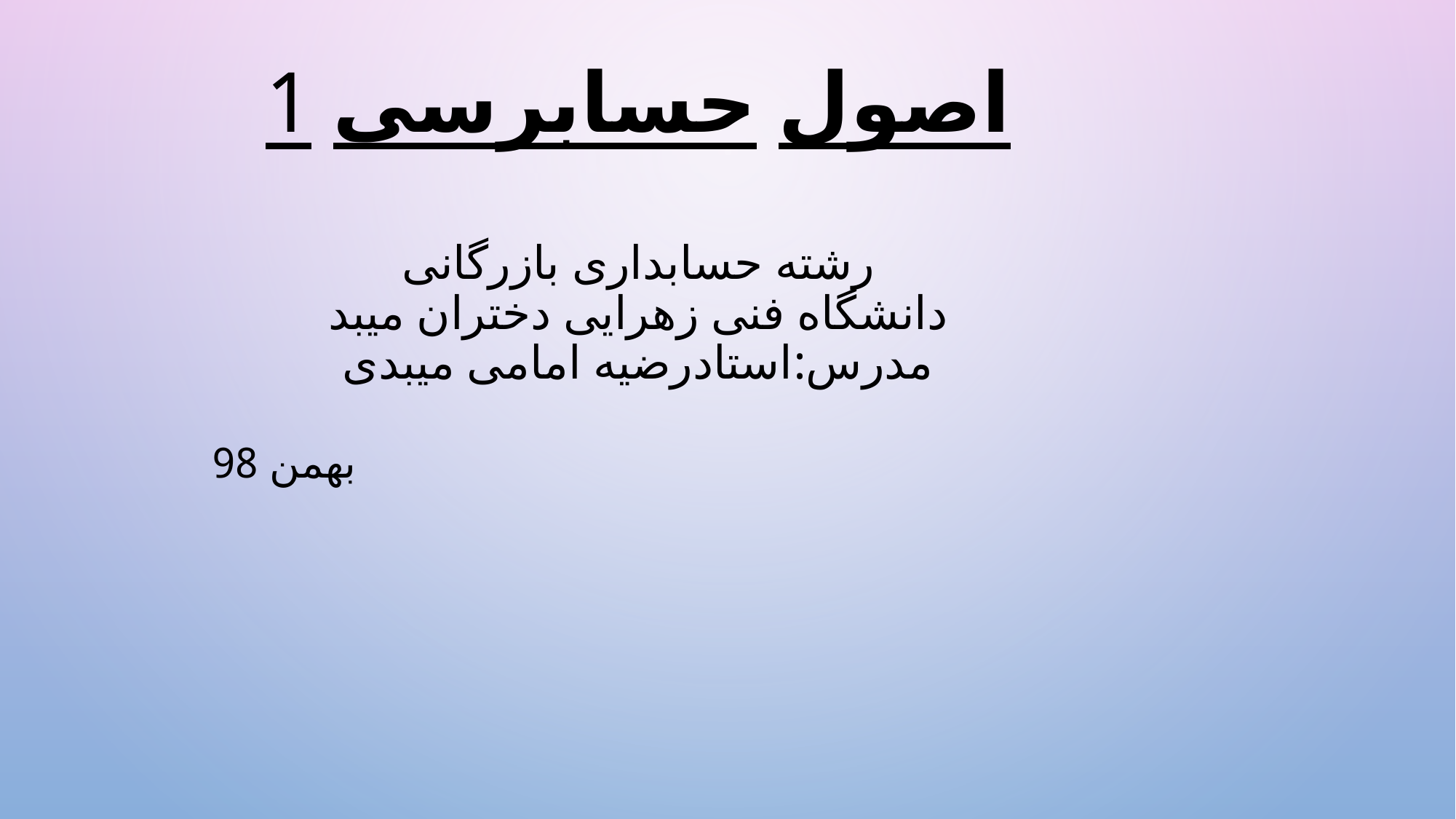

# اصول حسابرسی 1 رشته حسابداری بازرگانی دانشگاه فنی زهرایی دختران میبد مدرس:استادرضیه امامی میبدی بهمن 98